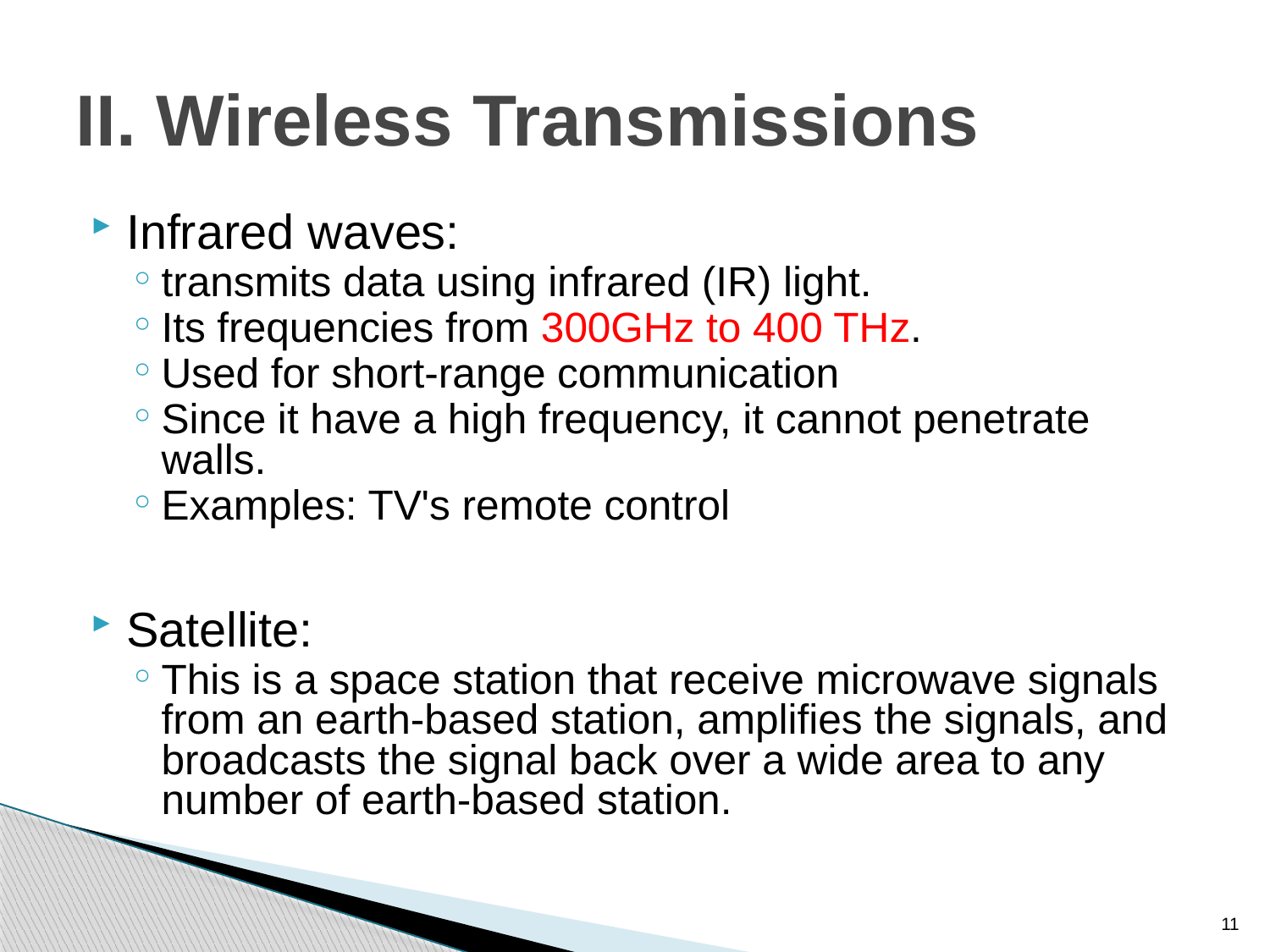

# II. Wireless Transmissions
Infrared waves:
transmits data using infrared (IR) light.
Its frequencies from 300GHz to 400 THz.
Used for short-range communication
Since it have a high frequency, it cannot penetrate walls.
Examples: TV's remote control

Satellite:
This is a space station that receive microwave signals from an earth-based station, amplifies the signals, and broadcasts the signal back over a wide area to any number of earth-based station.

11